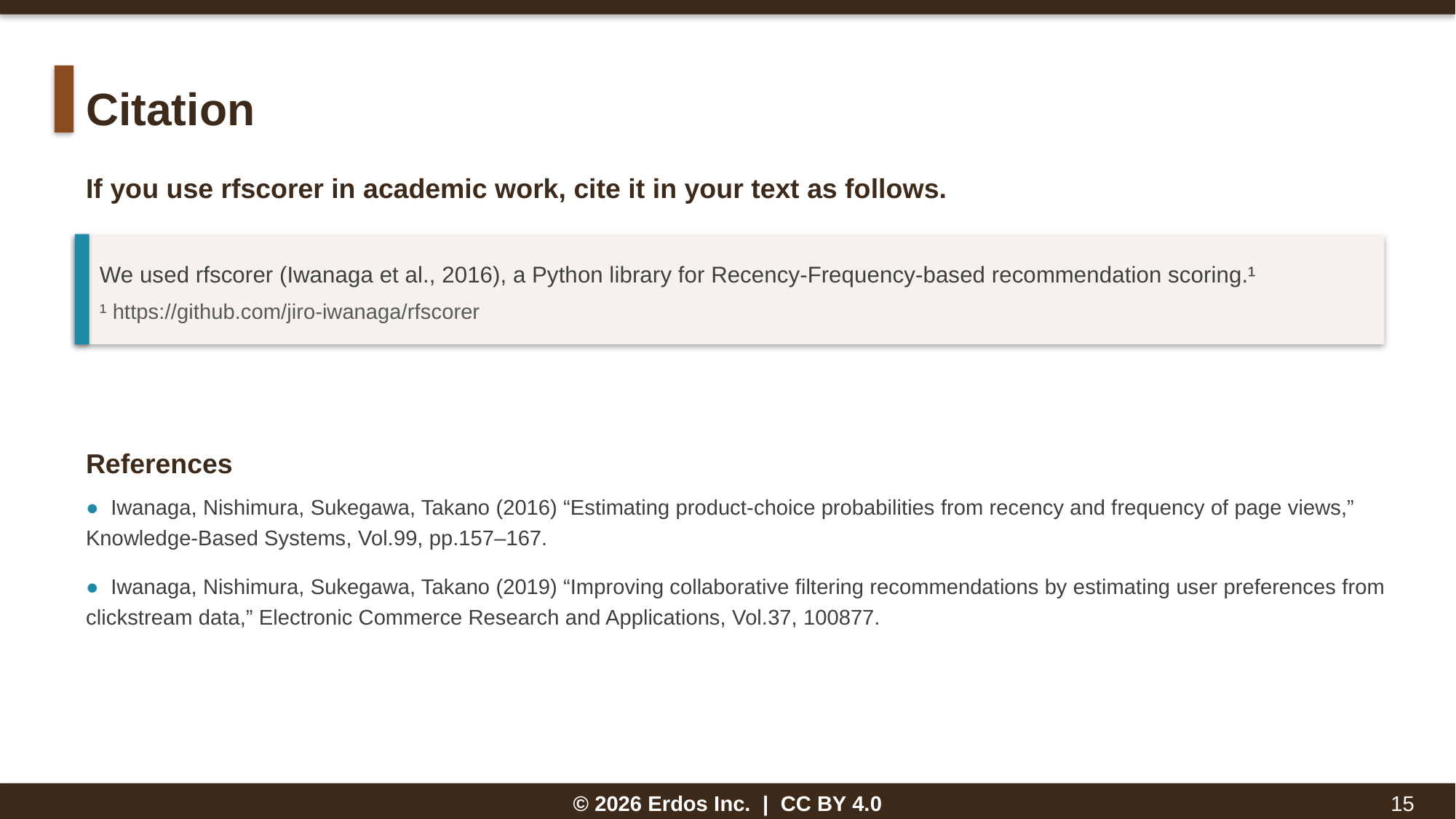

Citation
If you use rfscorer in academic work, cite it in your text as follows.

We used rfscorer (Iwanaga et al., 2016), a Python library for Recency-Frequency-based recommendation scoring.¹
¹ https://github.com/jiro-iwanaga/rfscorer
References
●  Iwanaga, Nishimura, Sukegawa, Takano (2016) “Estimating product-choice probabilities from recency and frequency of page views,” Knowledge-Based Systems, Vol.99, pp.157–167.
●  Iwanaga, Nishimura, Sukegawa, Takano (2019) “Improving collaborative filtering recommendations by estimating user preferences from clickstream data,” Electronic Commerce Research and Applications, Vol.37, 100877.

© 2026 Erdos Inc.  |  CC BY 4.0
15